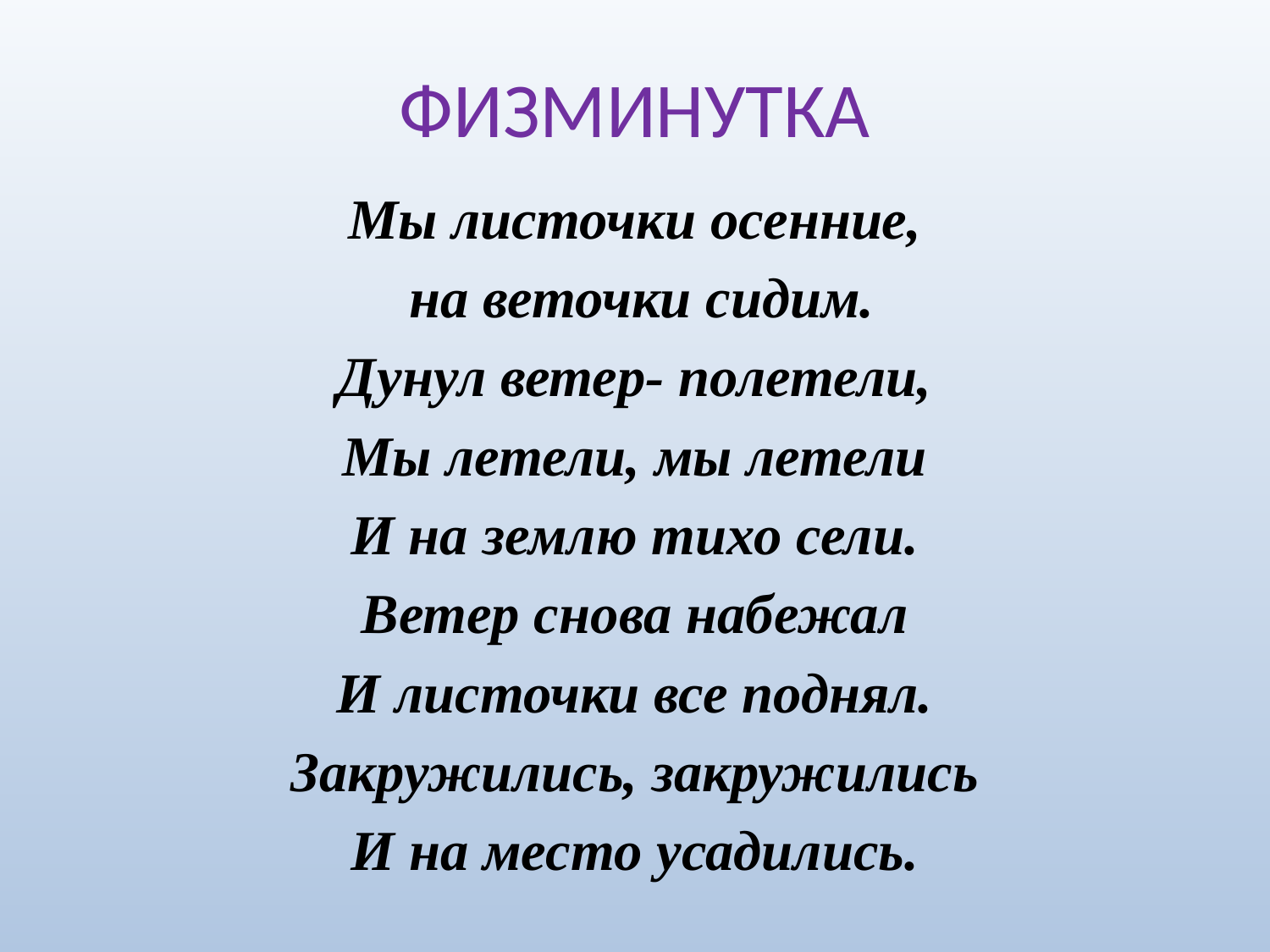

# ФИЗМИНУТКА
Мы листочки осенние,
 на веточки сидим.
Дунул ветер- полетели,
Мы летели, мы летели
И на землю тихо сели.
Ветер снова набежал
И листочки все поднял.
Закружились, закружились
И на место усадились.